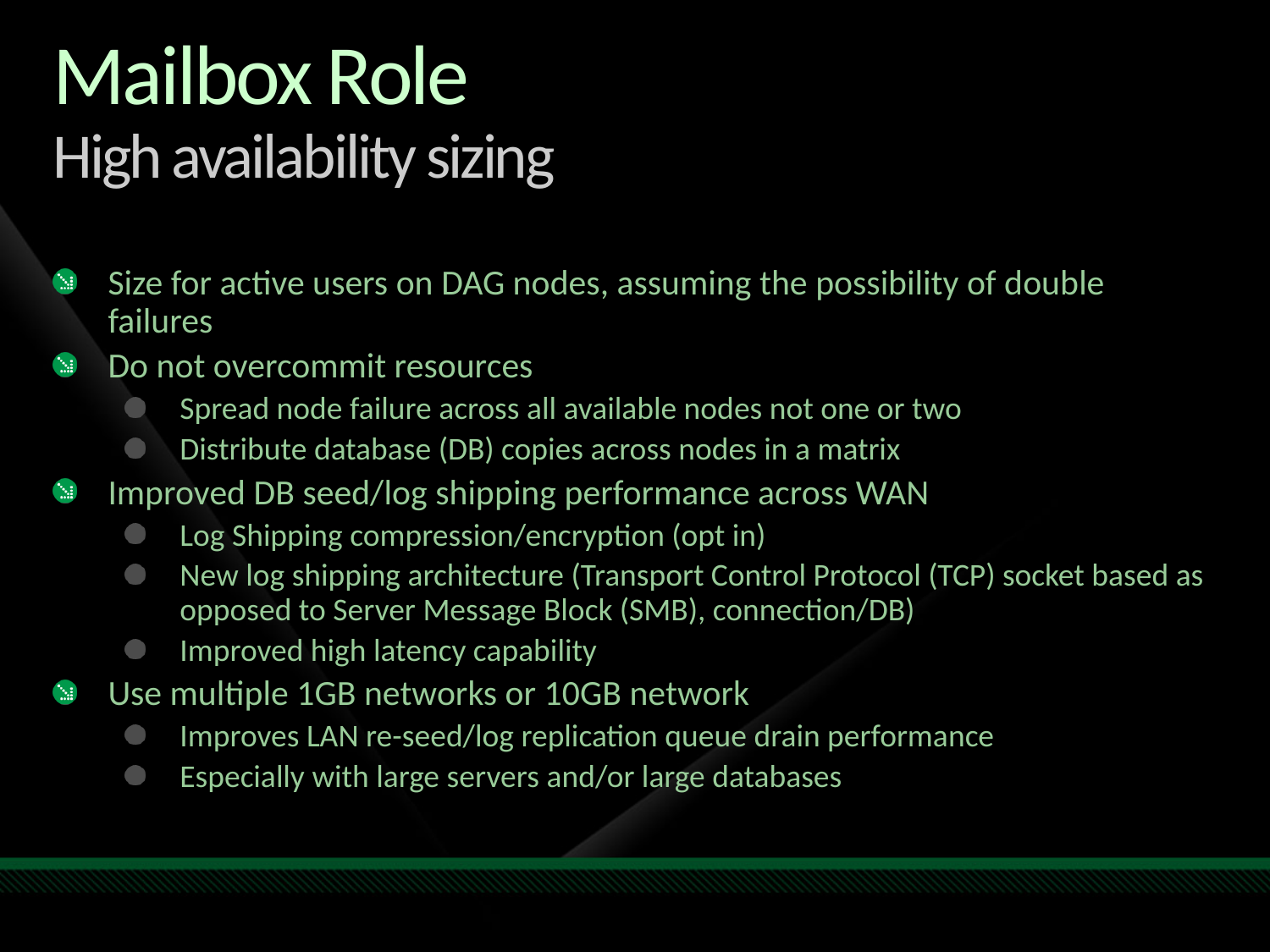

# Mailbox Role High availability sizing
Size for active users on DAG nodes, assuming the possibility of double failures
Do not overcommit resources
Spread node failure across all available nodes not one or two
Distribute database (DB) copies across nodes in a matrix
Improved DB seed/log shipping performance across WAN
Log Shipping compression/encryption (opt in)
New log shipping architecture (Transport Control Protocol (TCP) socket based as opposed to Server Message Block (SMB), connection/DB)
Improved high latency capability
Use multiple 1GB networks or 10GB network
Improves LAN re-seed/log replication queue drain performance
Especially with large servers and/or large databases